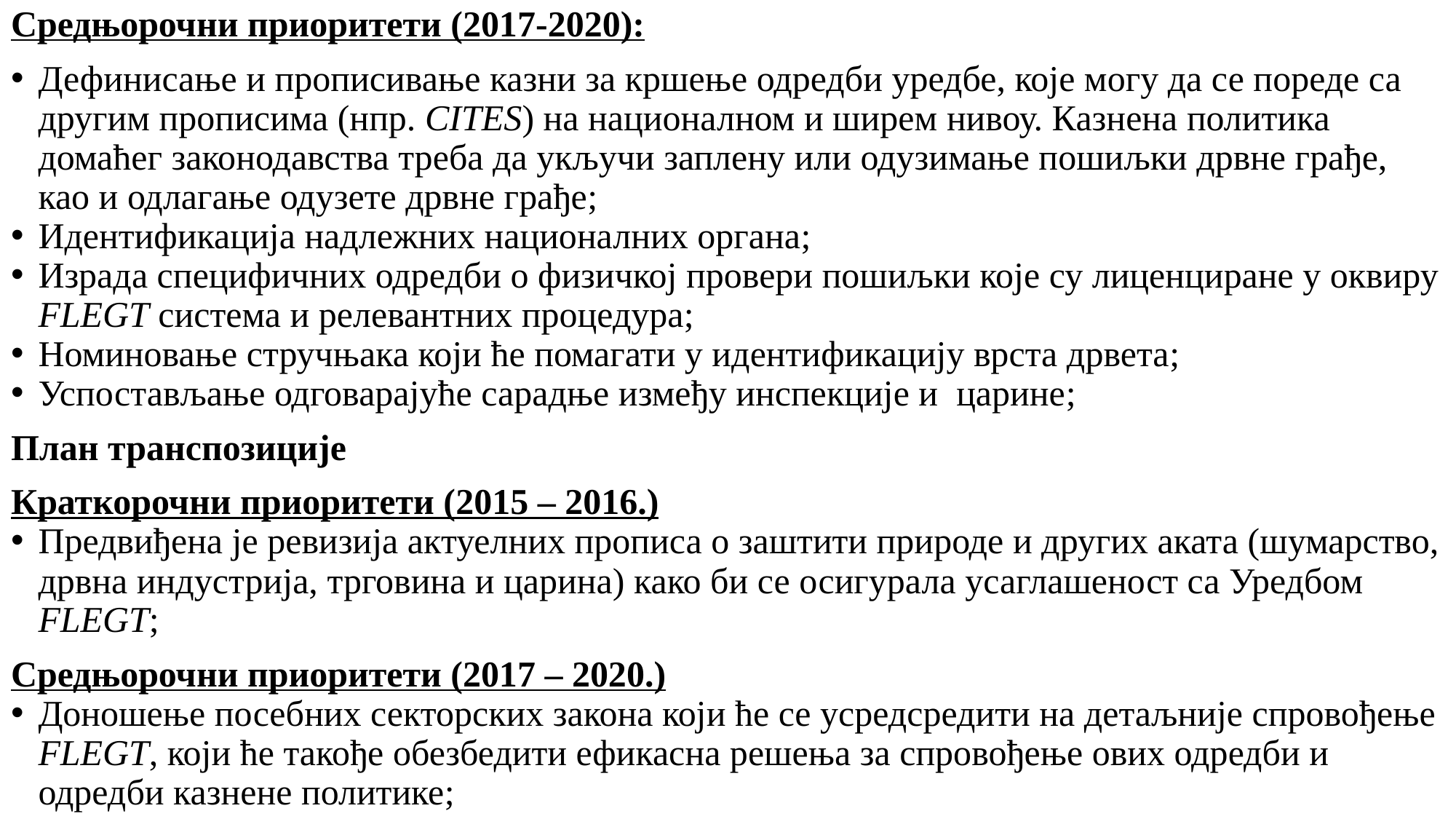

Средњорочни приоритети (2017-2020):
Дефинисање и прописивање казни за кршење одредби уредбе, које могу да се пореде са другим прописима (нпр. CITES) на националном и ширем нивоу. Казнена политика домаћег законодавства треба да укључи заплену или одузимање пошиљки дрвне грађе, као и одлагање одузете дрвне грађе;
Идентификација надлежних националних органа;
Израда специфичних одредби о физичкој провери пошиљки које су лиценциране у оквиру FLEGT система и релевантних процедура;
Номиновање стручњака који ће помагати у идентификацију врста дрвета;
Успостављање одговарајуће сарадње између инспекције и  царине;
План транспозиције
Краткорочни приоритети (2015 – 2016.)
Предвиђена је ревизија актуелних прописа о заштити природе и других аката (шумарство, дрвна индустрија, трговина и царина) како би се осигурала усаглашеност са Уредбом FLEGT;
Средњорочни приоритети (2017 – 2020.)
Доношење посебних секторских закона који ће се усредсредити на детаљније спровођење FLEGT, који ће такође обезбедити ефикасна решења за спровођење ових одредби и одредби казнене политике;